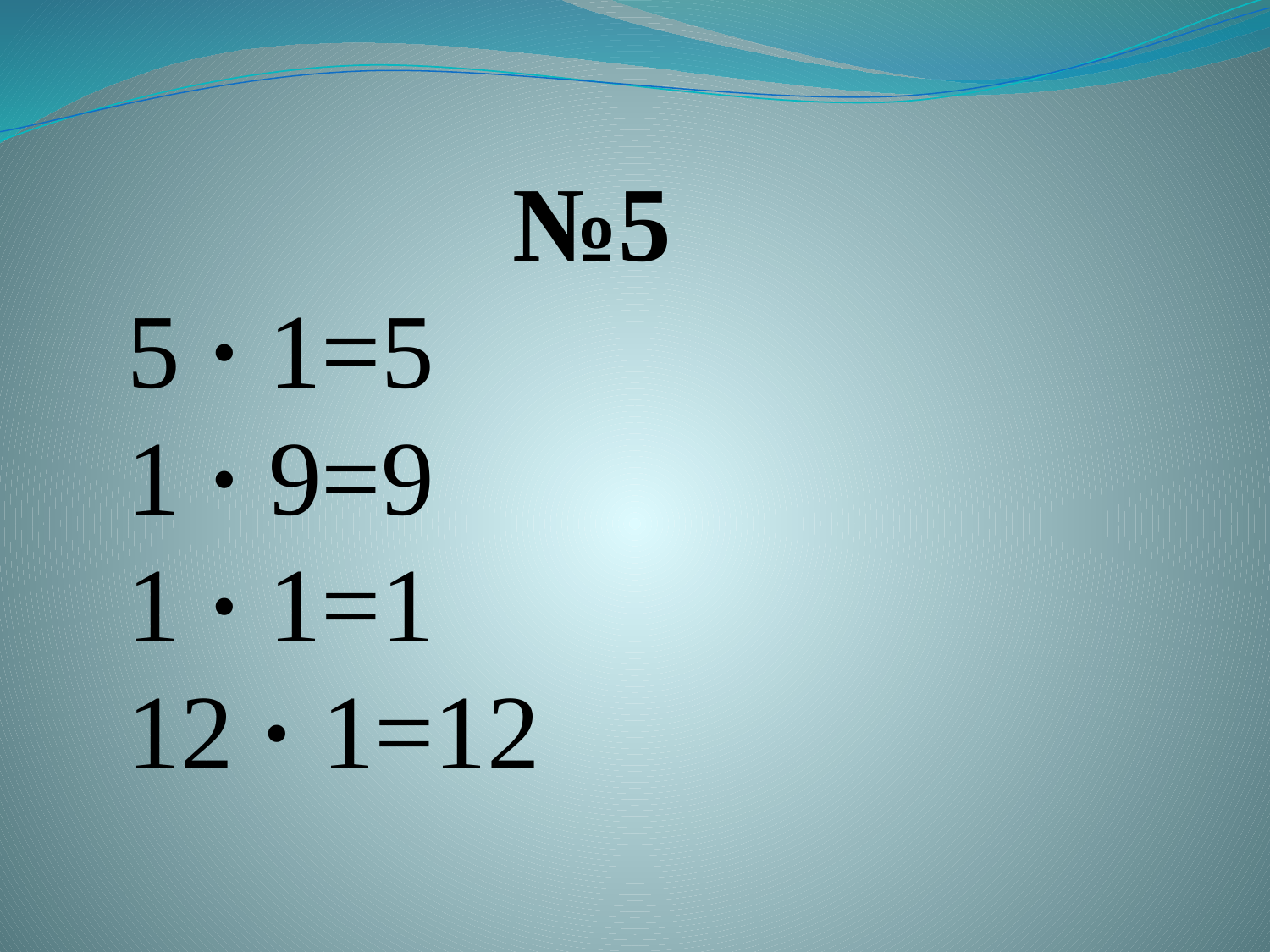

№5
5 · 1=5
1 · 9=9
1 · 1=1
12 · 1=12